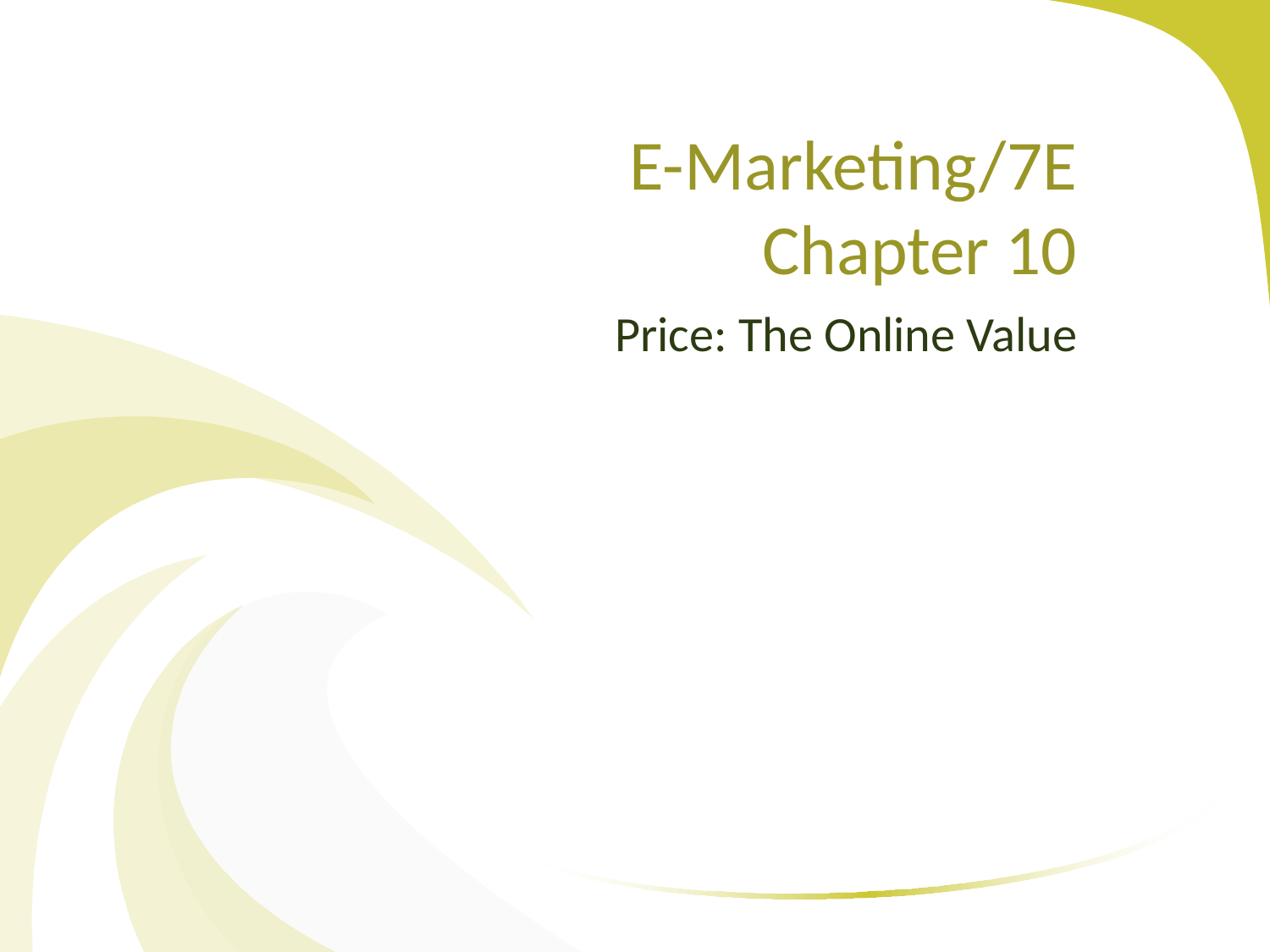

# E-Marketing/7E Chapter 10
Price: The Online Value